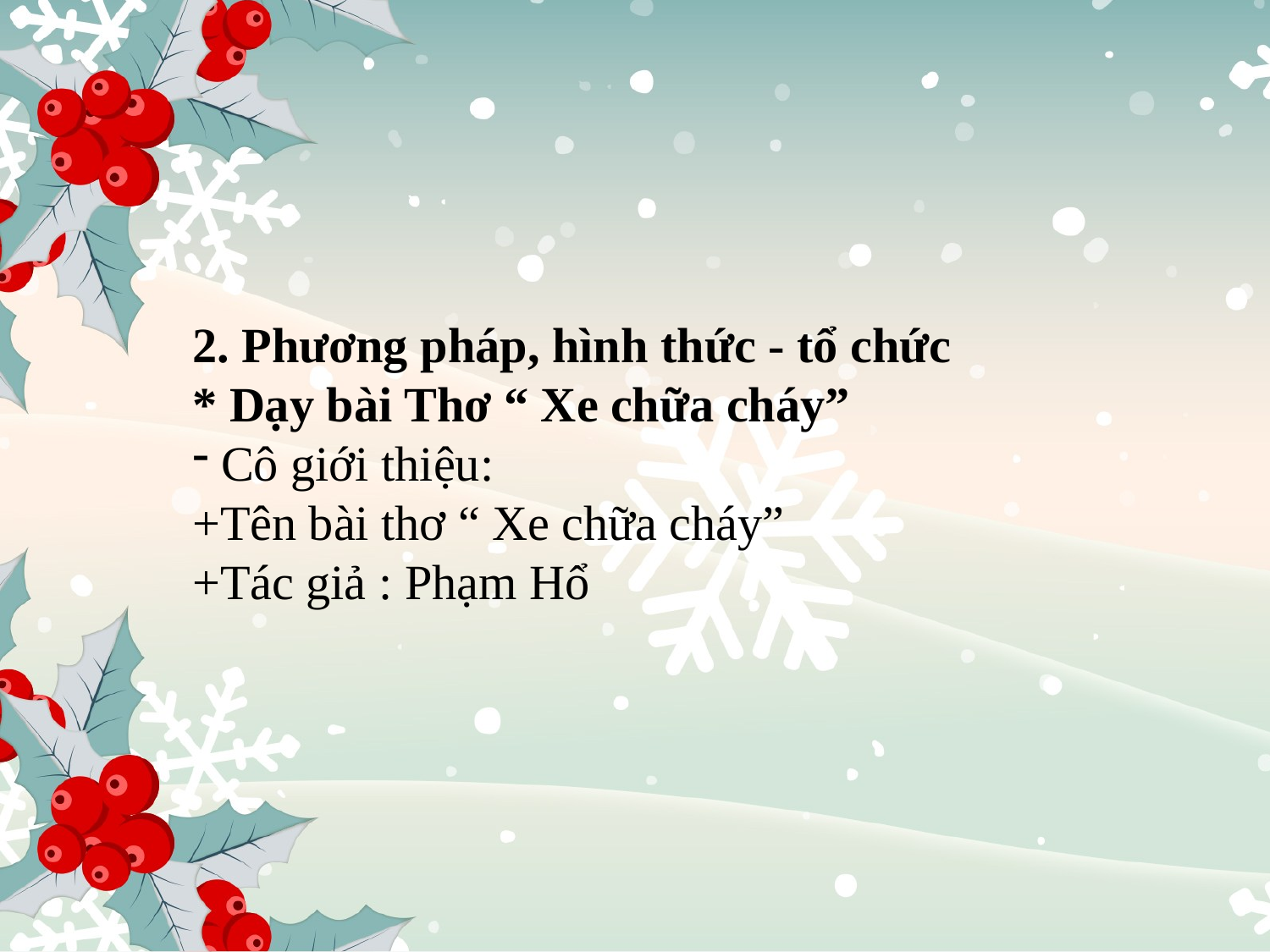

2. Phương pháp, hình thức - tổ chức
* Dạy bài Thơ “ Xe chữa cháy”
 Cô giới thiệu:
+Tên bài thơ “ Xe chữa cháy”
+Tác giả : Phạm Hổ